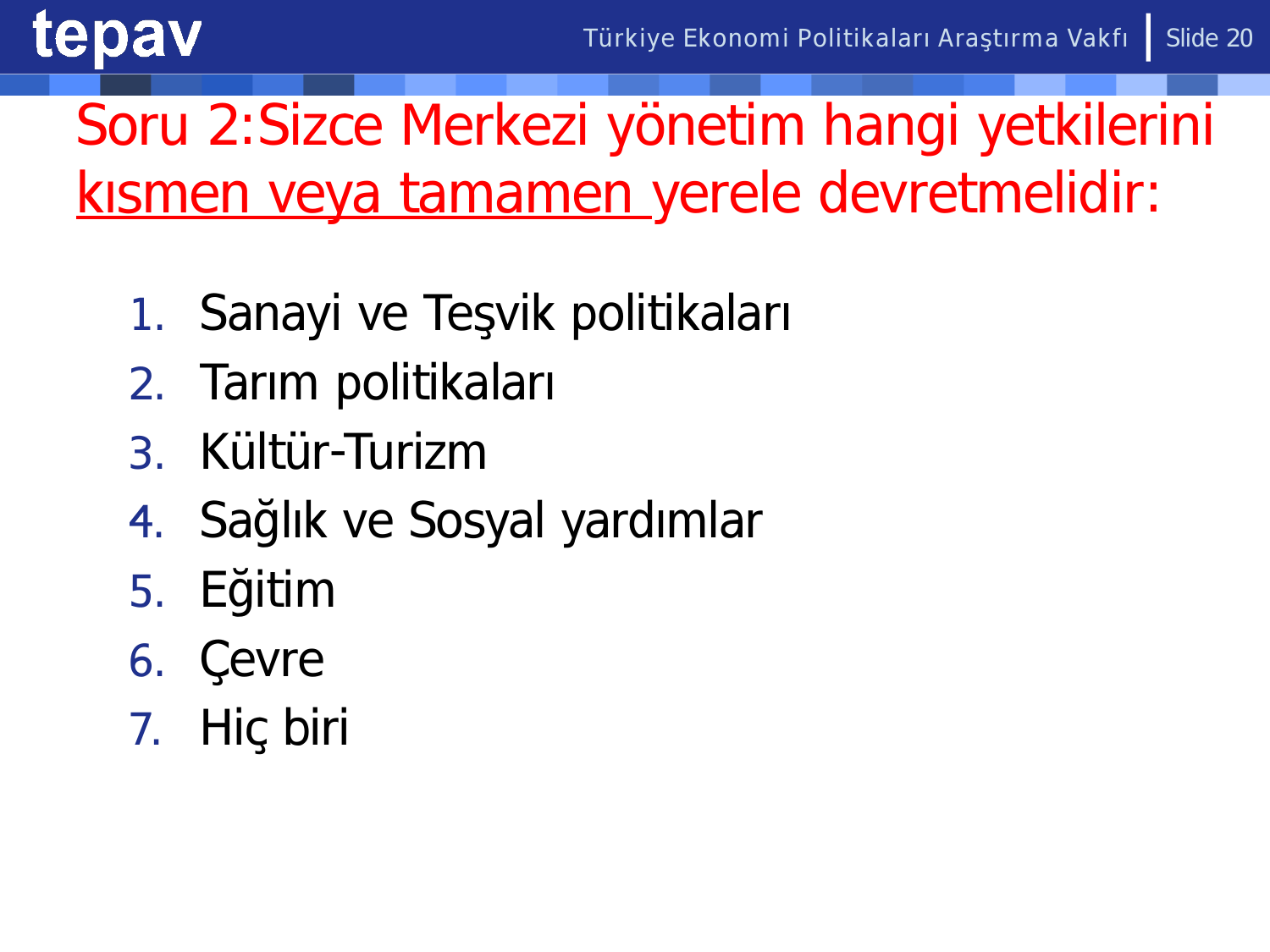

Türkiye Ekonomi Politikaları Araştırma Vakfı
Slide 20
# Soru 2:Sizce Merkezi yönetim hangi yetkilerini kısmen veya tamamen yerele devretmelidir:
Sanayi ve Teşvik politikaları
Tarım politikaları
Kültür-Turizm
Sağlık ve Sosyal yardımlar
Eğitim
Çevre
Hiç biri